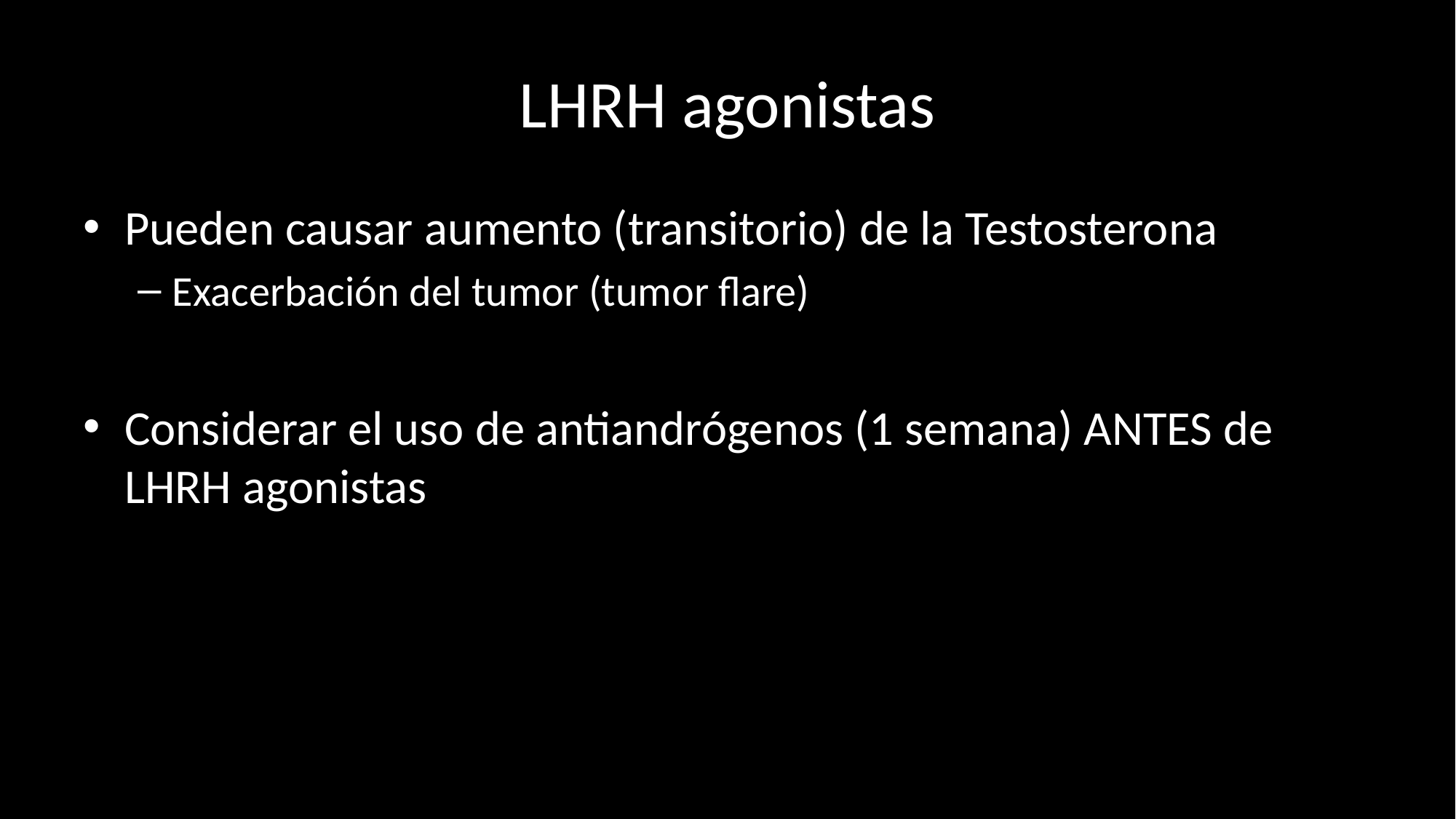

# LHRH agonistas
Pueden causar aumento (transitorio) de la Testosterona
Exacerbación del tumor (tumor flare)

Considerar el uso de antiandrógenos (1 semana) ANTES de LHRH agonistas